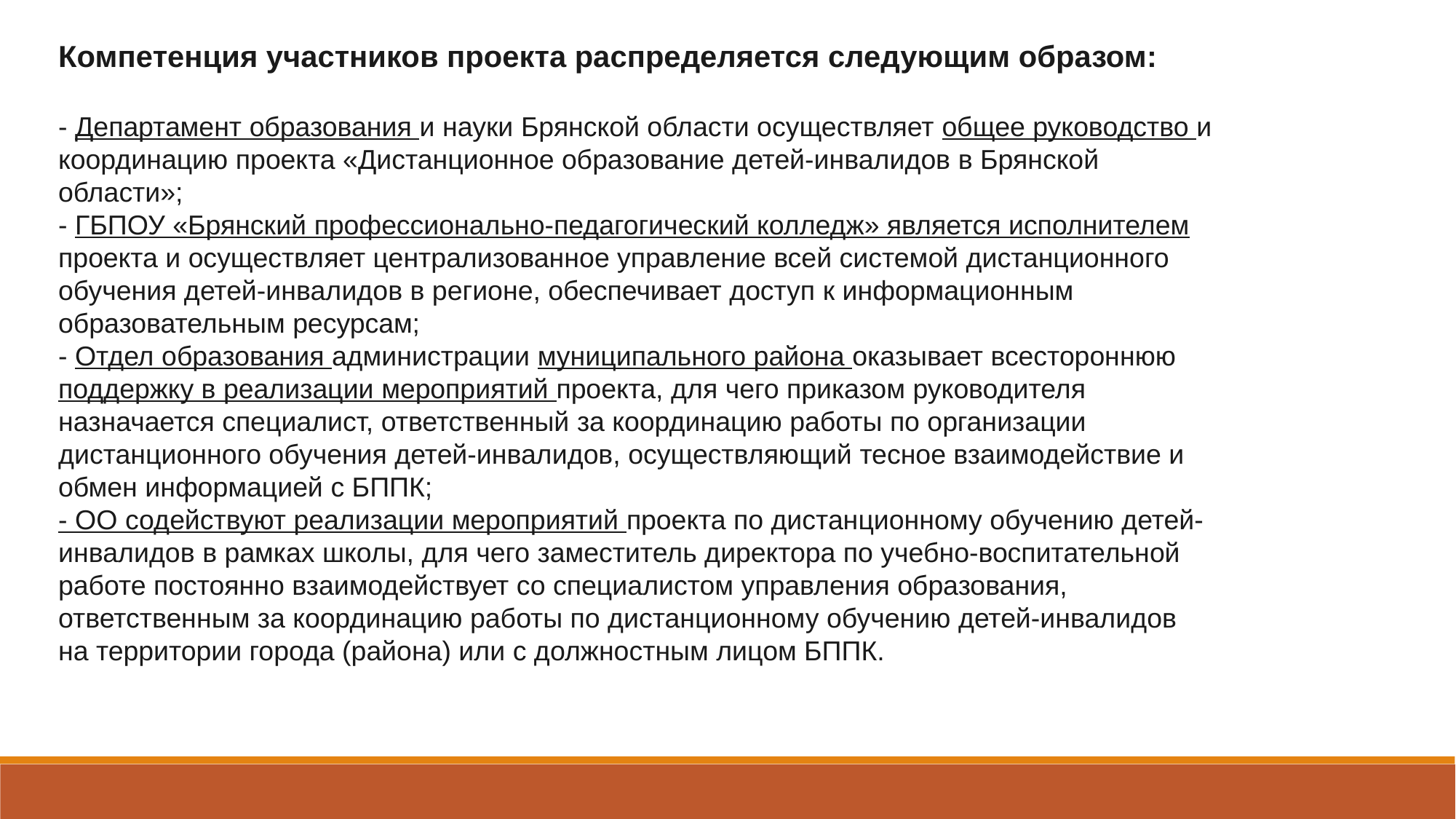

Компетенция участников проекта распределяется следующим образом:

- Департамент образования и науки Брянской области осуществляет общее руководство и
координацию проекта «Дистанционное образование детей-инвалидов в Брянской
области»;
- ГБПОУ «Брянский профессионально-педагогический колледж» является исполнителем
проекта и осуществляет централизованное управление всей системой дистанционного
обучения детей-инвалидов в регионе, обеспечивает доступ к информационным
образовательным ресурсам;
- Отдел образования администрации муниципального района оказывает всестороннюю
поддержку в реализации мероприятий проекта, для чего приказом руководителя
назначается специалист, ответственный за координацию работы по организации
дистанционного обучения детей-инвалидов, осуществляющий тесное взаимодействие и
обмен информацией с БППК;
- ОО содействуют реализации мероприятий проекта по дистанционному обучению детей-
инвалидов в рамках школы, для чего заместитель директора по учебно-воспитательной
работе постоянно взаимодействует со специалистом управления образования,
ответственным за координацию работы по дистанционному обучению детей-инвалидов
на территории города (района) или с должностным лицом БППК.